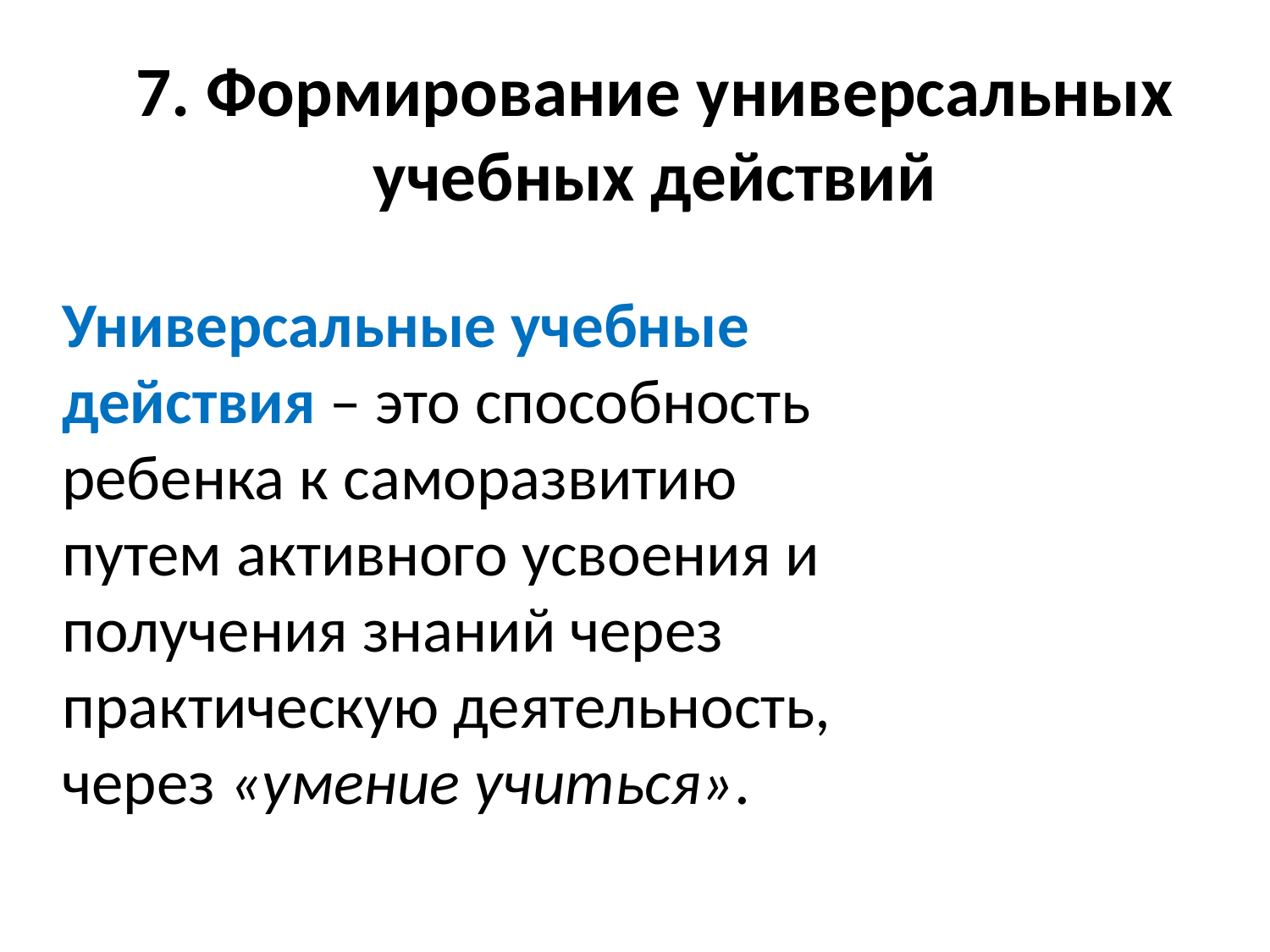

7. Формирование универсальных учебных действий
Универсальные учебные действия – это способность ребенка к саморазвитию путем активного усвоения и получения знаний через практическую деятельность, через «умение учиться».